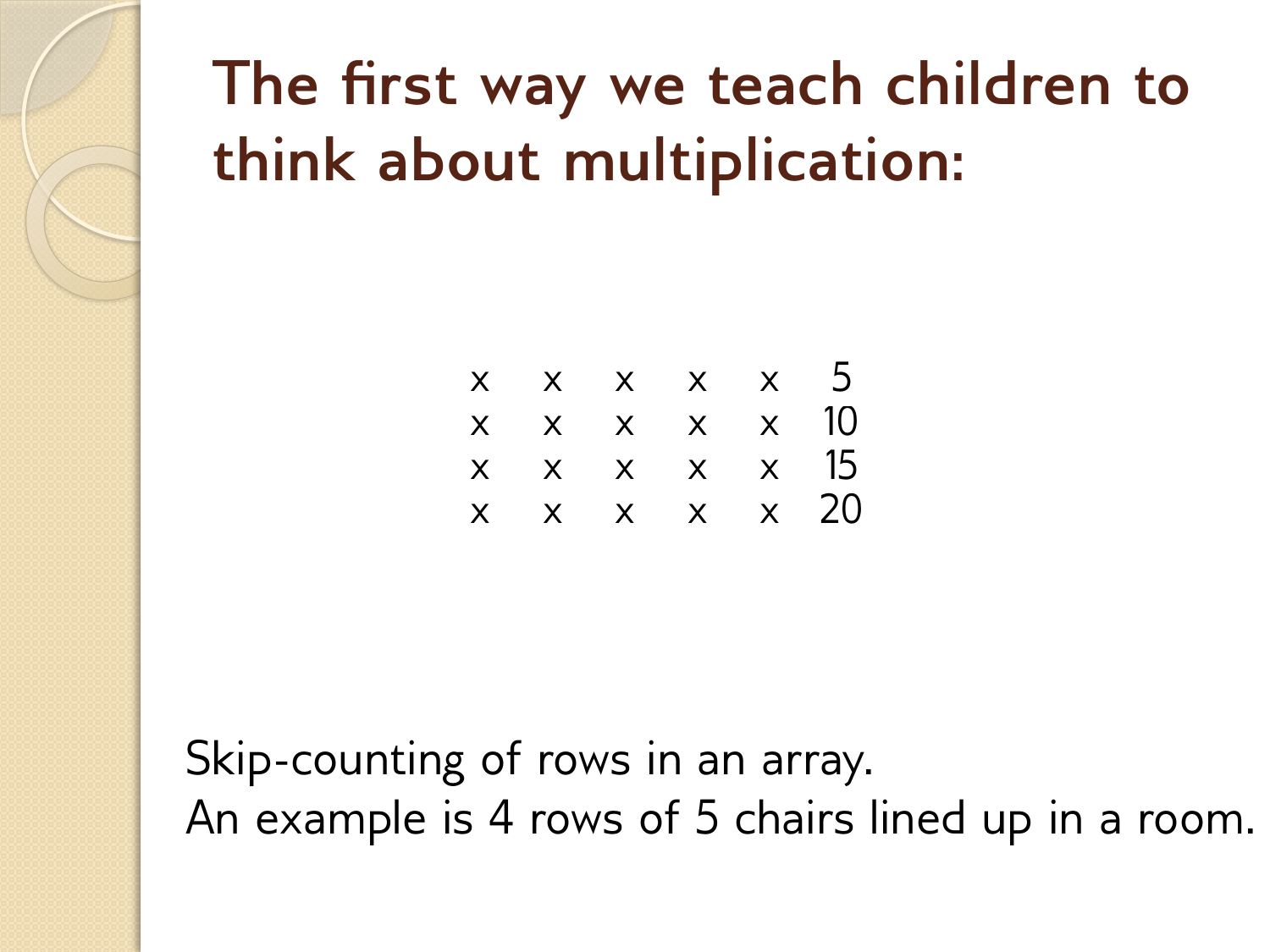

# The first way we teach children to think about multiplication:
| x | x | x | x | x | 5 |
| --- | --- | --- | --- | --- | --- |
| x | x | x | x | x | 10 |
| x | x | x | x | x | 15 |
| x | x | x | x | x | 20 |
Skip-counting of rows in an array.
An example is 4 rows of 5 chairs lined up in a room.